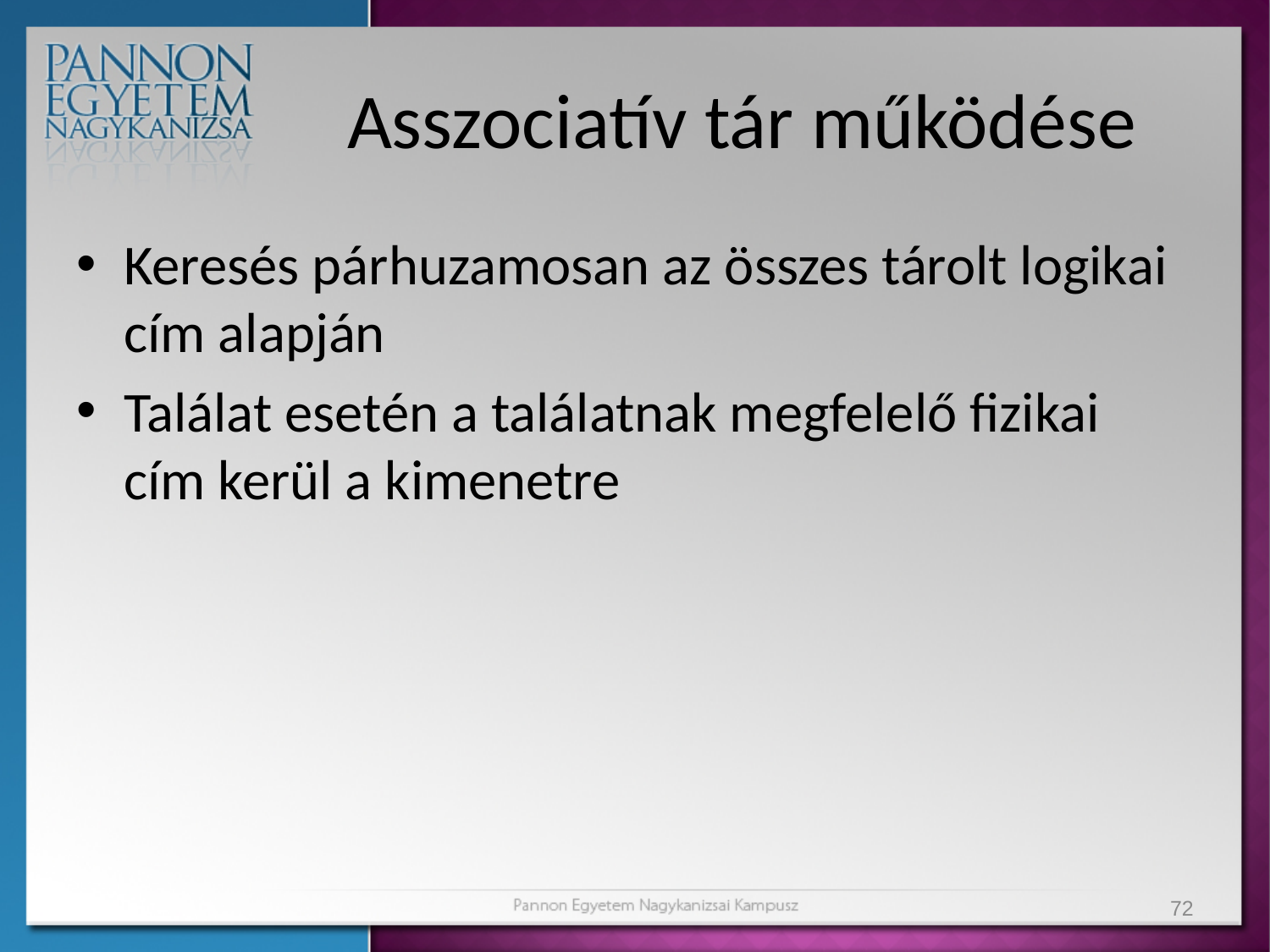

# Asszociatív tár működése
Keresés párhuzamosan az összes tárolt logikai cím alapján
Találat esetén a találatnak megfelelő fizikai cím kerül a kimenetre
72